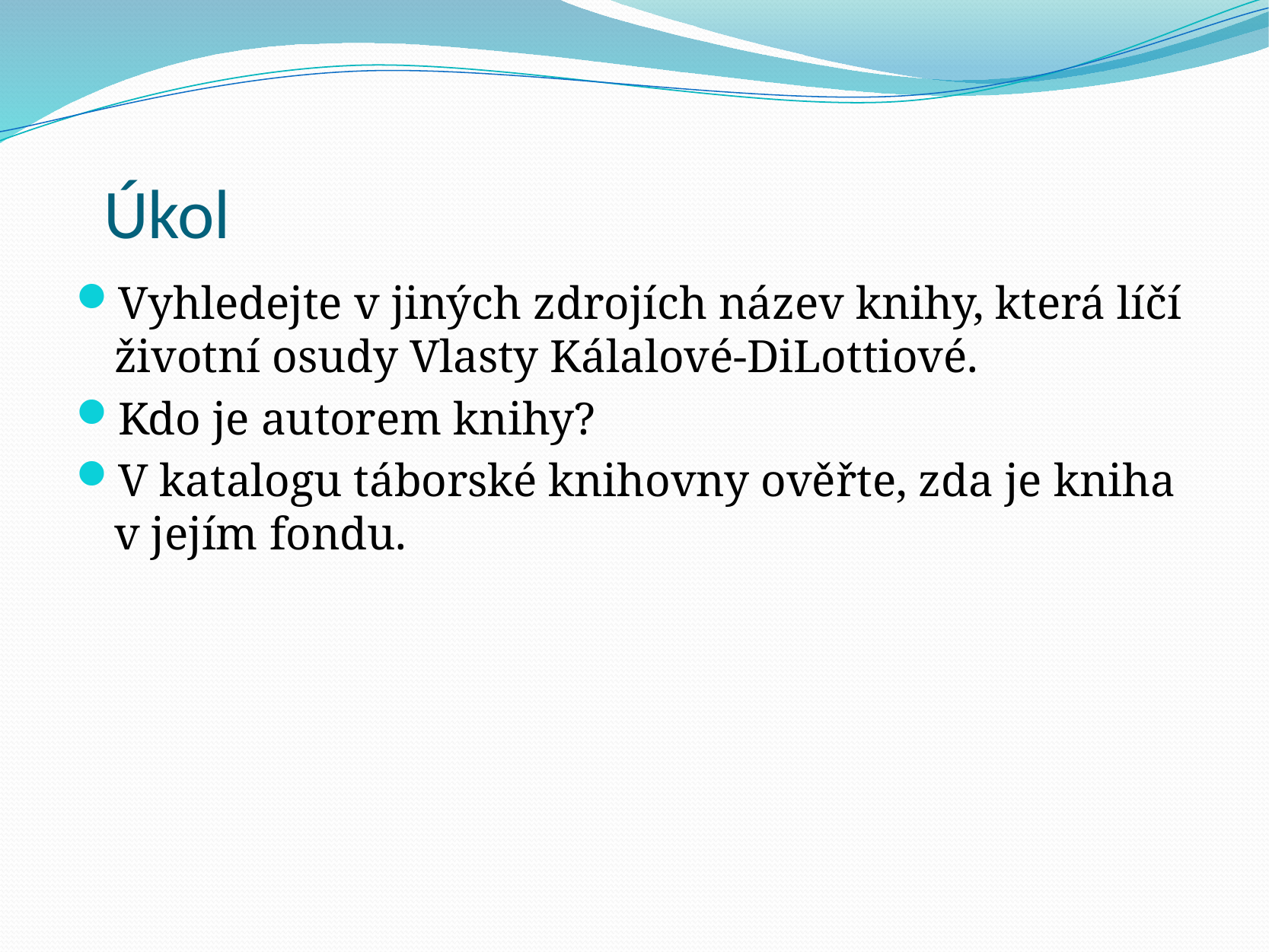

# Úkol
Vyhledejte v jiných zdrojích název knihy, která líčí životní osudy Vlasty Kálalové-DiLottiové.
Kdo je autorem knihy?
V katalogu táborské knihovny ověřte, zda je kniha v jejím fondu.